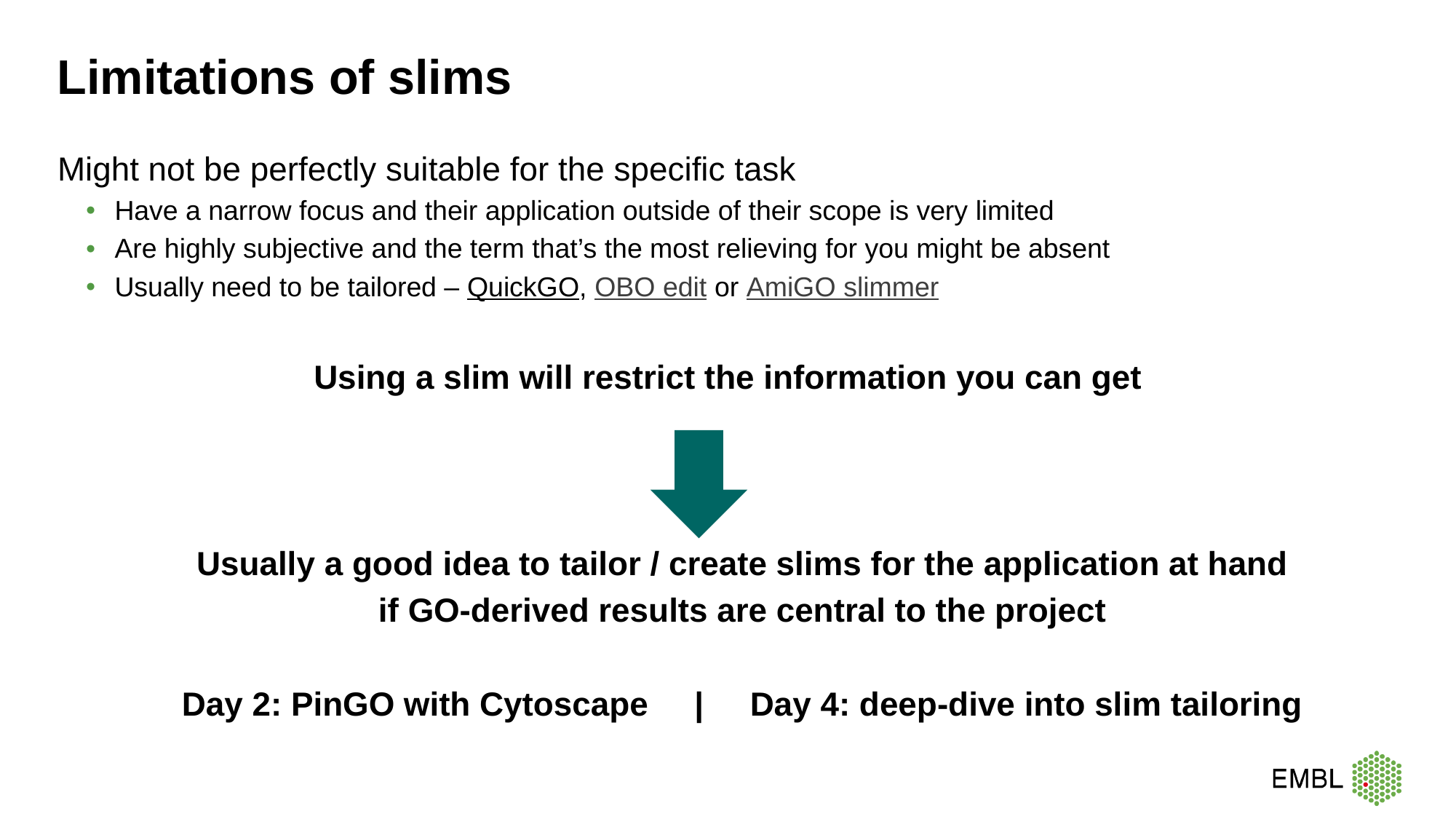

# Limitations of slims
Might not be perfectly suitable for the specific task
Have a narrow focus and their application outside of their scope is very limited
Are highly subjective and the term that’s the most relieving for you might be absent
Usually need to be tailored – QuickGO, OBO edit or AmiGO slimmer

Using a slim will restrict the information you can get

Usually a good idea to tailor / create slims for the application at hand
if GO-derived results are central to the project

Day 2: PinGO with Cytoscape     |     Day 4: deep-dive into slim tailoring